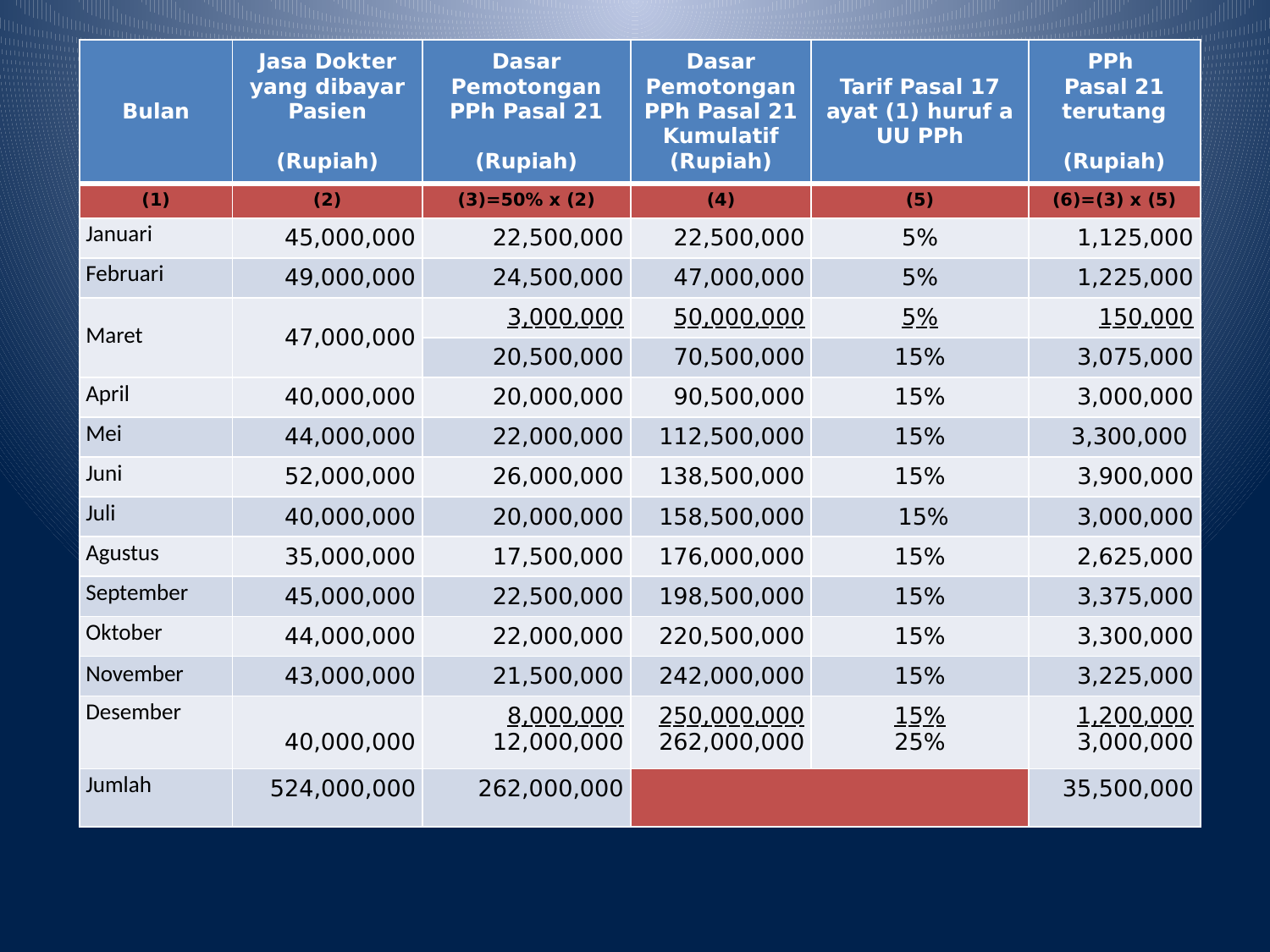

| Bulan | Jasa Dokter yang dibayar Pasien (Rupiah) | Dasar Pemotongan PPh Pasal 21 (Rupiah) | Dasar Pemotongan PPh Pasal 21 Kumulatif (Rupiah) | Tarif Pasal 17 ayat (1) huruf a UU PPh | PPh Pasal 21 terutang (Rupiah) |
| --- | --- | --- | --- | --- | --- |
| (1) | (2) | (3)=50% x (2) | (4) | (5) | (6)=(3) x (5) |
| Januari | 45,000,000 | 22,500,000 | 22,500,000 | 5% | 1,125,000 |
| Februari | 49,000,000 | 24,500,000 | 47,000,000 | 5% | 1,225,000 |
| Maret | 47,000,000 | 3,000,000 | 50,000,000 | 5% | 150,000 |
|  |  | 20,500,000 | 70,500,000 | 15% | 3,075,000 |
| April | 40,000,000 | 20,000,000 | 90,500,000 | 15% | 3,000,000 |
| Mei | 44,000,000 | 22,000,000 | 112,500,000 | 15% | 3,300,000 |
| Juni | 52,000,000 | 26,000,000 | 138,500,000 | 15% | 3,900,000 |
| Juli | 40,000,000 | 20,000,000 | 158,500,000 | 15% | 3,000,000 |
| Agustus | 35,000,000 | 17,500,000 | 176,000,000 | 15% | 2,625,000 |
| September | 45,000,000 | 22,500,000 | 198,500,000 | 15% | 3,375,000 |
| Oktober | 44,000,000 | 22,000,000 | 220,500,000 | 15% | 3,300,000 |
| November | 43,000,000 | 21,500,000 | 242,000,000 | 15% | 3,225,000 |
| Desember | 40,000,000 | 8,000,000 12,000,000 | 250,000,000 262,000,000 | 15% 25% | 1,200,000 3,000,000 |
| Jumlah | 524,000,000 | 262,000,000 |  |  | 35,500,000 |